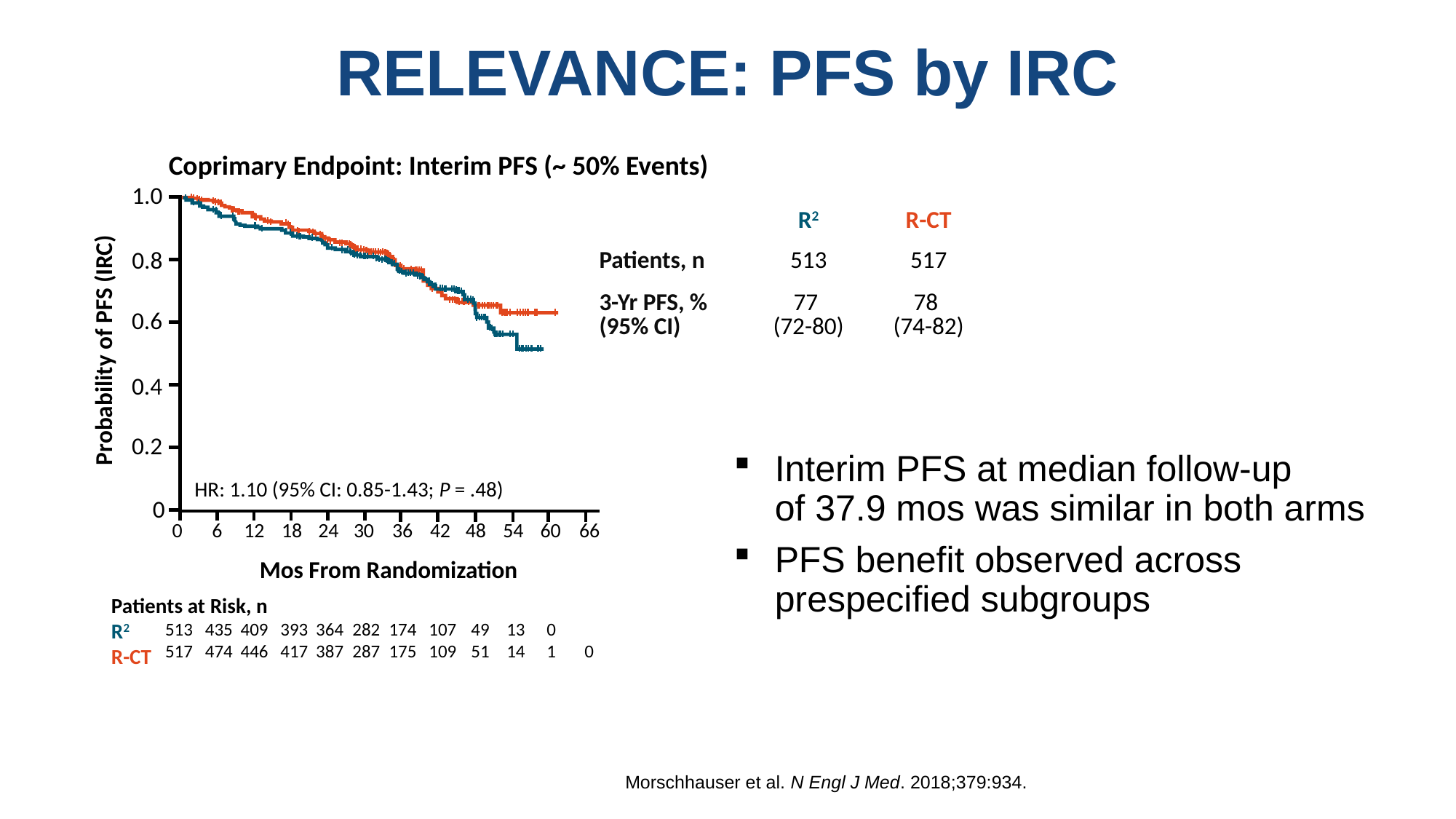

# RELEVANCE: PFS by IRC
Coprimary Endpoint: Interim PFS (~ 50% Events)
1.0

|  | R2 | R-CT |
| --- | --- | --- |
| Patients, n | 513 | 517 |
| 3-Yr PFS, % (95% CI) | 77 (72-80) | 78 (74-82) |
0.8
0.6
Probability of PFS (IRC)
0.4
0.2
Interim PFS at median follow-up
of 37.9 mos was similar in both arms
PFS benefit observed across prespecified subgroups

HR: 1.10 (95% CI: 0.85-1.43; P = .48)
0
0
6
12
18
24
30
36
42
48
54
60
66
Mos From Randomization
Patients at Risk, n
R2
R-CT
513
517
435
474
409
446
393
417
364
387
282
287
174
175
107
109
49
51
13
14
0
1
0
Morschhauser et al. N Engl J Med. 2018;379:934.